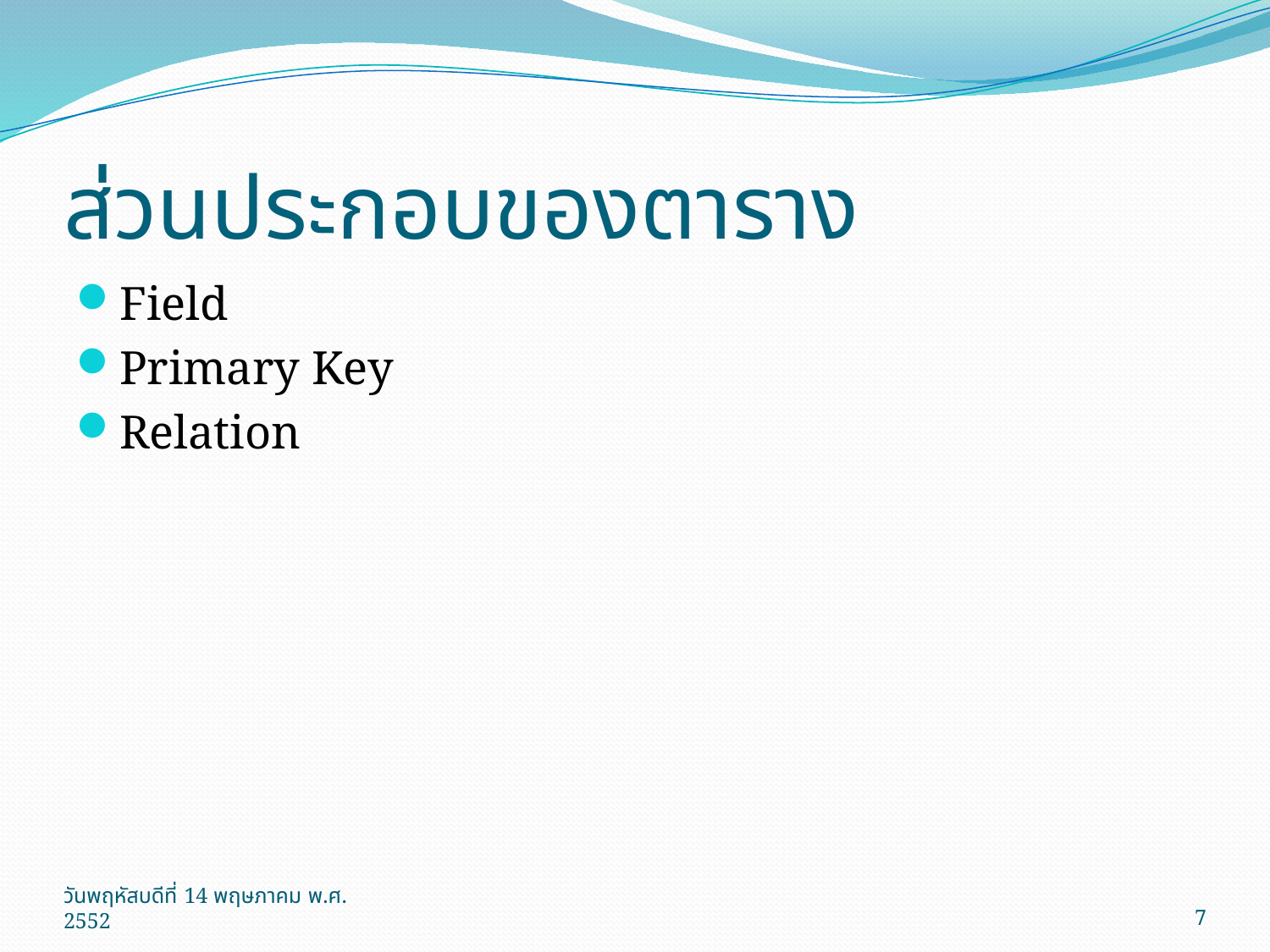

# ส่วนประกอบของตาราง
Field
Primary Key
Relation
วันพฤหัสบดีที่ 14 พฤษภาคม พ.ศ. 2552
7